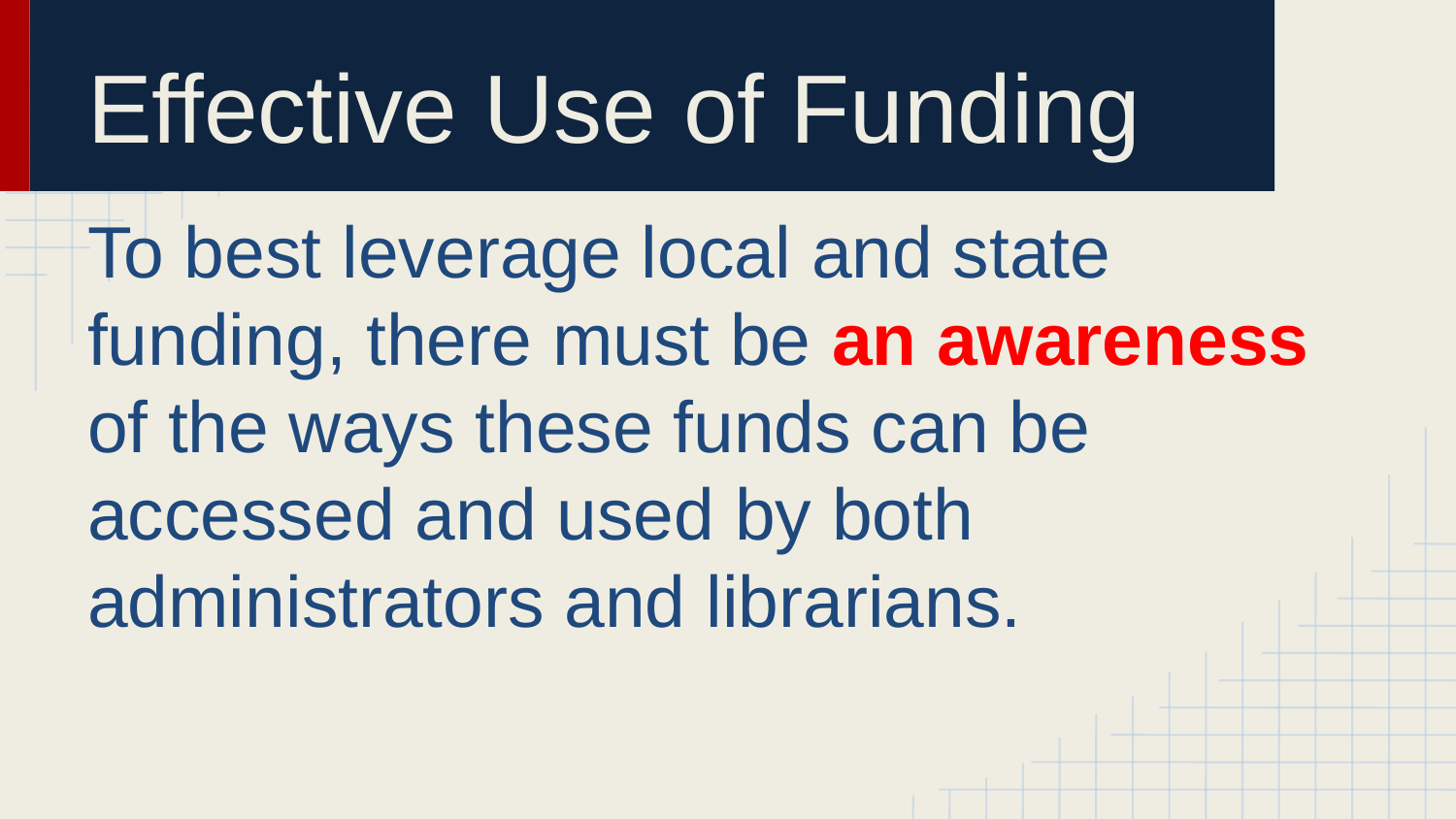

# Effective Use of Funding
To best leverage local and state funding, there must be an awareness of the ways these funds can be accessed and used by both administrators and librarians.